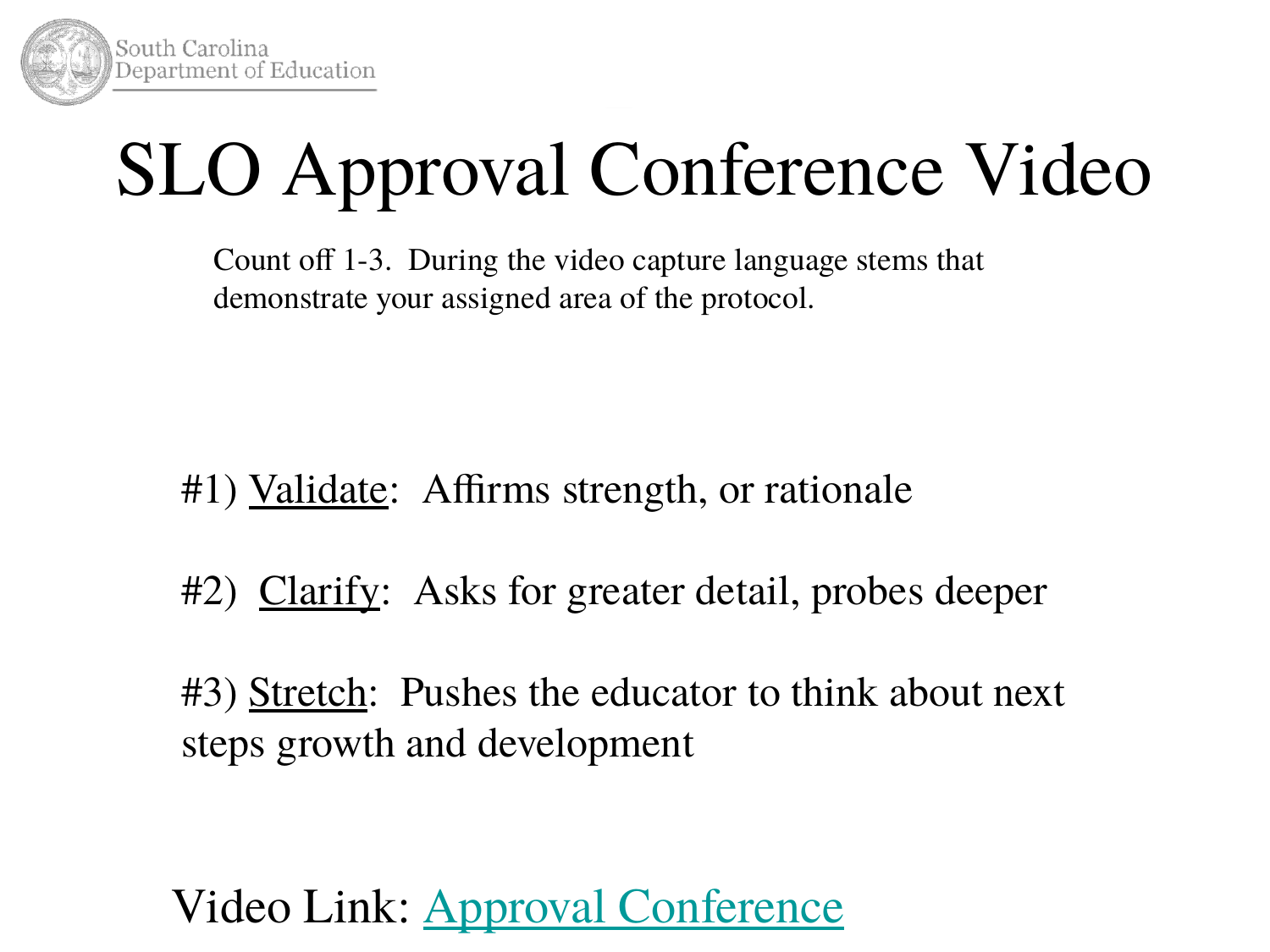

# SLO Approval Conference Video
Count off 1-3.  During the video capture language stems that demonstrate your assigned area of the protocol.
#1) Validate:  Affirms strength, or rationale

#2)  Clarify:  Asks for greater detail, probes deeper

#3) Stretch:  Pushes the educator to think about next steps growth and development
Video Link: Approval Conference